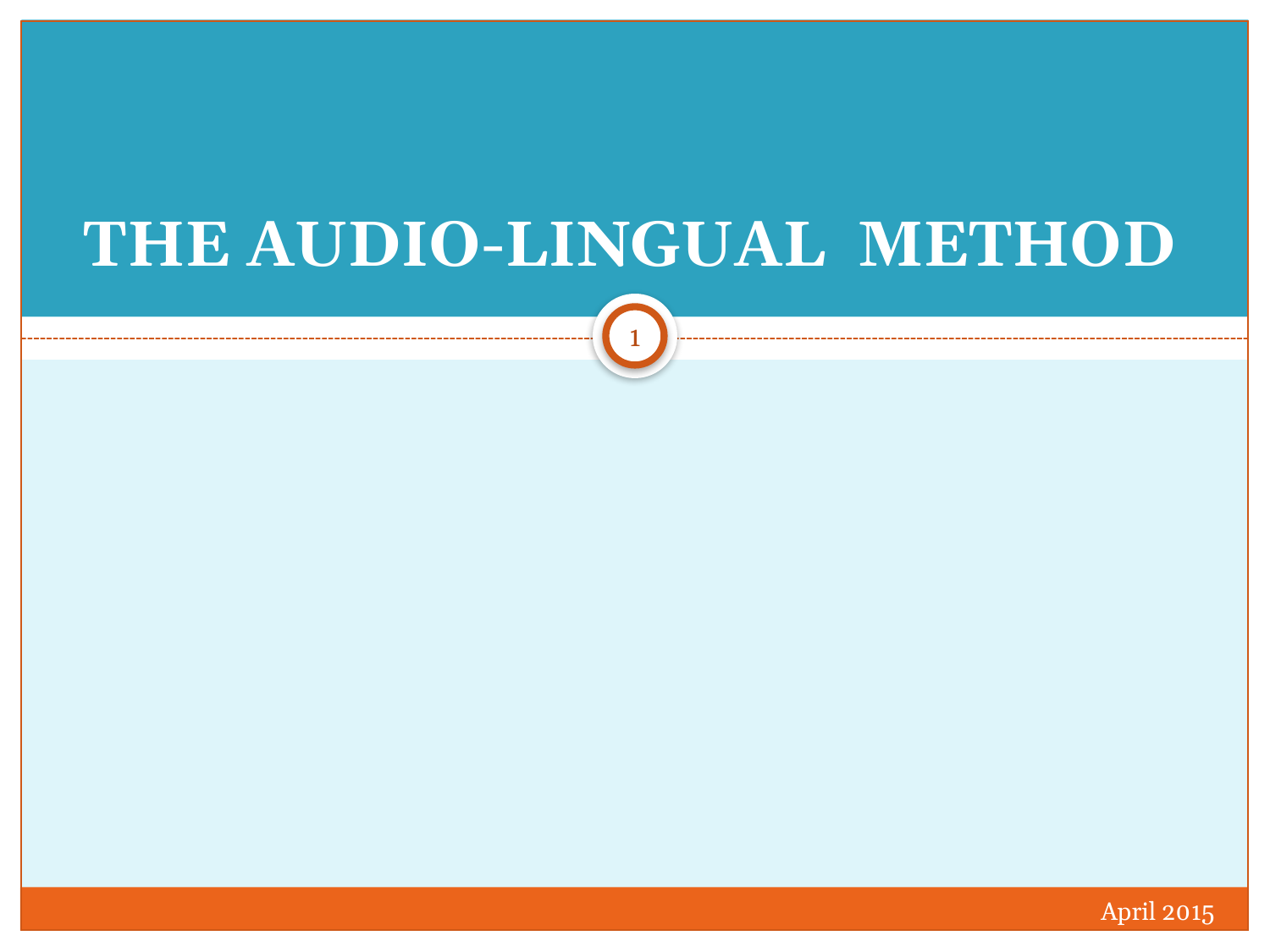

# THE AUDIO-LINGUAL  METHOD
1

April 2015